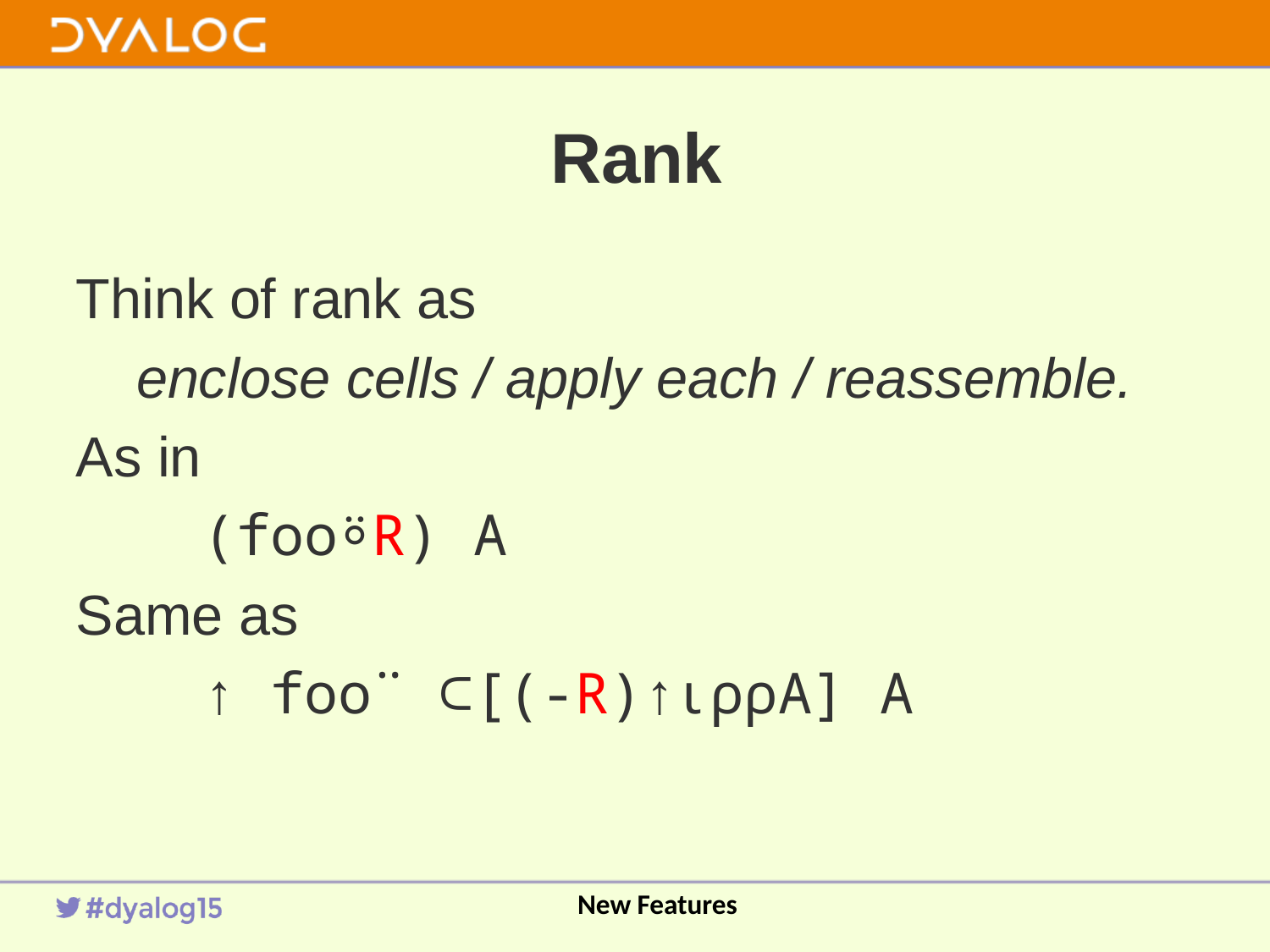

# Rank
Think of rank as
enclose cells / apply each / reassemble.
As in
	(foo⍤R) A
Same as
	↑ foo¨ ⊂[(-R)↑⍳⍴⍴A] A
New Features